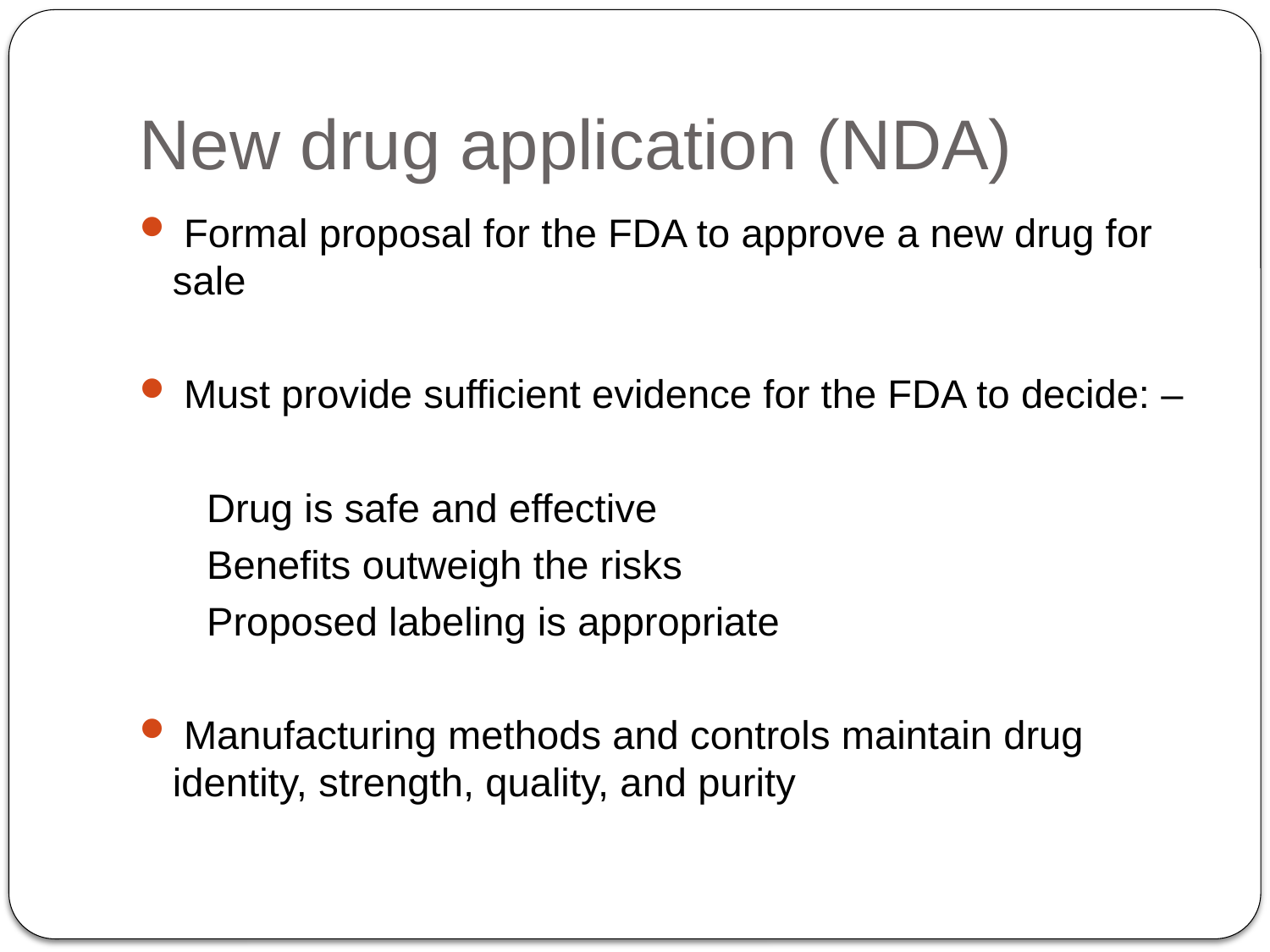

# New drug application (NDA)
 Formal proposal for the FDA to approve a new drug for sale

 Must provide sufficient evidence for the FDA to decide: –

      Drug is safe and effective
      Benefits outweigh the risks
      Proposed labeling is appropriate

 Manufacturing methods and controls maintain drug identity, strength, quality, and purity